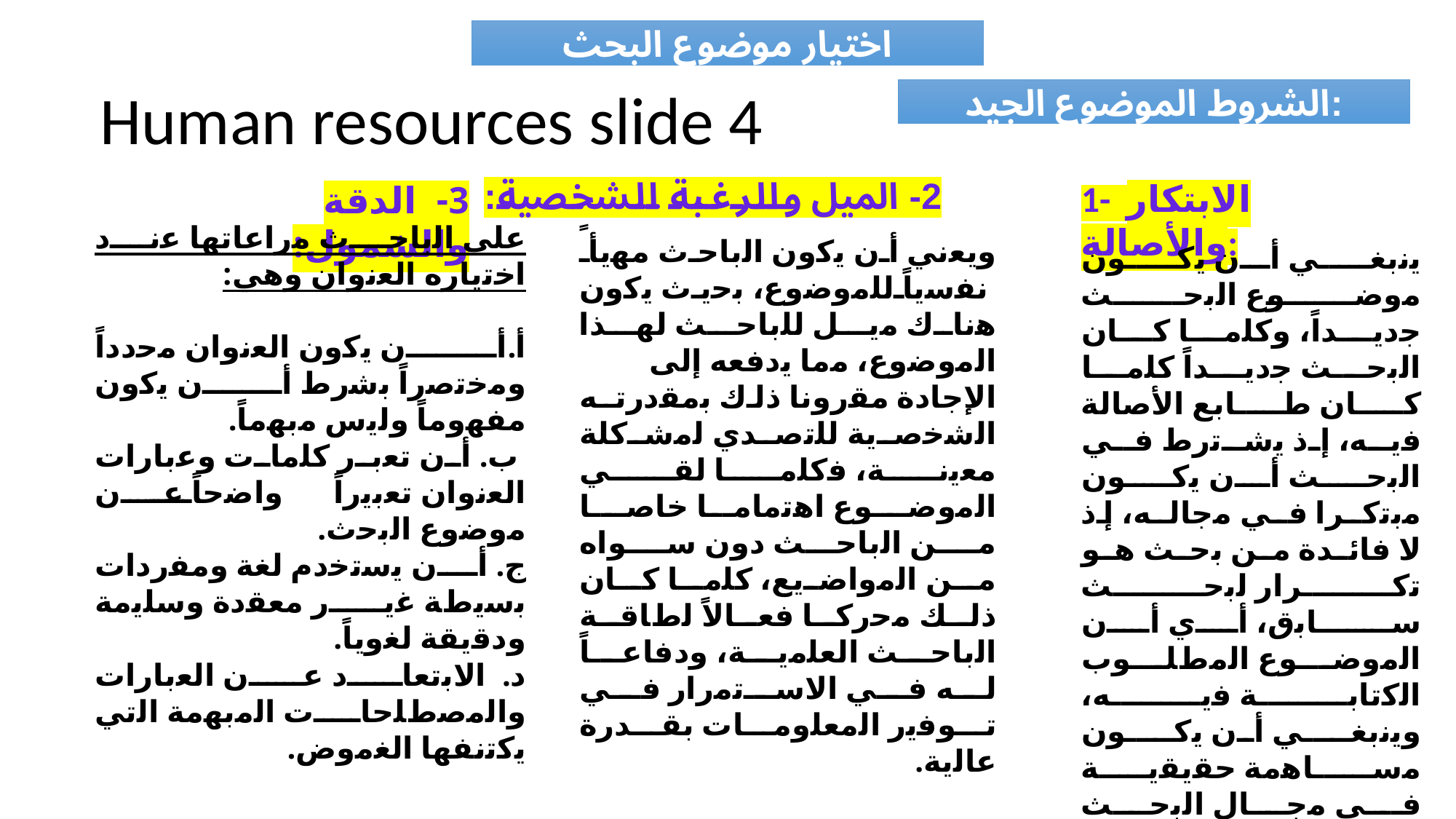

اختيار موضوع البحث
# Human resources slide 4
الشروط الموضوع الجيد:
2- الميل ﻭﺍﻟﺮﻏﺒﺔ ﺍﻟﺸﺨﺼﻴﺔ:
1-  ﺍﻻﺑﺘﻜﺎﺭ ﻭﺍﻷﺻﺎﻟﺔ:
3-  ﺍﻟﺪﻗﺔ ﻭﺍﻟﺸﻤﻮﻝ:
ﻋﻠﻰ اﻟﺑﺎﺣث ﻣراﻋﺎﺗﻬﺎ ﻋﻧد اﺧﺗﯾﺎرﻩ اﻟﻌﻧوان وﻫﻲ:

أ.أن ﯾﻛون اﻟﻌﻧوان ﻣﺣدداً وﻣﺧﺗﺻراً ﺑﺷرط أن ﯾﻛون ﻣﻔﻬوﻣﺎً وﻟﯾس ﻣﺑﻬﻣﺎً.
 ب. أن ﺗﻌﺑر ﻛﻠﻣﺎت وﻋﺑﺎرات اﻟﻌﻧوان ﺗﻌﺑﯾراً واﺿﺣﺎً ﻋن ﻣوﺿوع اﻟﺑﺣث.
ج. أن ﯾﺳﺗﺧدم ﻟﻐﺔ وﻣﻔردات ﺑﺳﯾطﺔ ﻏﯾر ﻣﻌﻘدة وﺳﻠﯾﻣﺔ ودﻗﯾﻘﺔ ﻟﻐوﯾﺎً.
د.  اﻻﺑﺗﻌﺎد ﻋن اﻟﻌﺑﺎرات واﻟﻣﺻطﻠﺣﺎت اﻟﻣﺑﻬﻣﺔ اﻟﺗﻲ ﯾﻛﺗﻧﻔﻬﺎ اﻟﻐﻣوض.

وﯾﻌﻧﻲ أن ﯾﻛون اﻟﺑﺎﺣث ﻣﻬﯾﺄً ﻧﻔﺳﯾﺎً ﻟﻠﻣوﺿوع، ﺑﺣﯾث ﯾﻛون ﻫﻧﺎك ﻣﯾـل ﻟﻠﺑﺎﺣـث ﻟﻬـذا اﻟﻣوﺿوع، ﻣﻣﺎ ﯾدﻓﻌﻪ إﻟﻰ اﻹﺟﺎدة ﻣﻘروﻧﺎ ذﻟك ﺑﻣﻘدرﺗـﻪ اﻟﺷﺧﺻـﯾﺔ ﻟﻠﺗﺻـدي ﻟﻣﺷـﻛﻠﺔ ﻣﻌﯾﻧـﺔ، ﻓﻛﻠﻣـﺎ ﻟﻘــﻲ اﻟﻣوﺿــوع اﻫﺗﻣﺎﻣـﺎ ﺧﺎﺻــﺎ ﻣــن اﻟﺑﺎﺣـث دون ﺳــواﻩ ﻣــن اﻟﻣواﺿـﯾﻊ، ﻛﻠﻣــﺎ ﻛــﺎن ذﻟــك ﻣﺣرﻛــﺎ ﻓﻌــﺎﻻً ﻟطﺎﻗــﺔ اﻟﺑﺎﺣــث اﻟﻌﻠﻣﯾــﺔ، ودﻓﺎﻋــﺎً ﻟــﻪ ﻓــﻲ اﻻﺳــﺗﻣرار ﻓــﻲ ﺗــوﻓﯾر اﻟﻣﻌﻠوﻣــﺎت ﺑﻘــدرة ﻋﺎﻟﯾﺔ.
ﯾﻧﺑﻐــﻲ أن ﯾﻛــون ﻣوﺿــوع اﻟﺑﺣــث ﺟدﯾــداً، وﻛﻠﻣــﺎ ﻛــﺎن اﻟﺑﺣــث ﺟدﯾــداً ﻛﻠﻣــﺎ ﻛــﺎن طــﺎﺑﻊ اﻷﺻﺎﻟﺔ ﻓﯾـﻪ، إذ ﯾﺷـﺗرط ﻓـﻲ اﻟﺑﺣـث أن ﯾﻛـون ﻣﺑﺗﻛـرا ﻓـﻲ ﻣﺟﺎﻟـﻪ، إذ ﻻ ﻓﺎﺋـدة ﻣـن ﺑﺣـث ﻫـو ﺗﻛـــرار ﻟﺑﺣـــث ﺳـــﺎﺑق، أي أن اﻟﻣوﺿـــوع اﻟﻣطﻠـــوب اﻟﻛﺗﺎﺑـــﺔ ﻓﯾـــﻪ، وﯾﻧﺑﻐـــﻲ أن ﯾﻛـــون ﻣﺳـــﺎﻫﻣﺔ ﺣﻘﯾﻘﯾــﺔ ﻓــﻲ ﻣﺟــﺎل اﻟﺑﺣــث اﻟﻌﻠﻣــﻲ ٕواﺿــﺎﻓﺔ ﺟدﯾــدة ﻓــﻲ ﻣﺟﺎﻟــﻪ، وﻫﻧــﺎ ﯾﻧﺑﻐــﻲ أن ﯾﺣــدد اﻟﻧﻘــﺎط اﻟﺟدﯾدة اﻟﻣﺳﺗﻬدﻓﺔ ﺑﻛل دﻗﺔ وﻣوﺿوﻋﯾﺔ ﻓﻲ اﻟﻬدف ﻣن اﻟﺑﺣث.